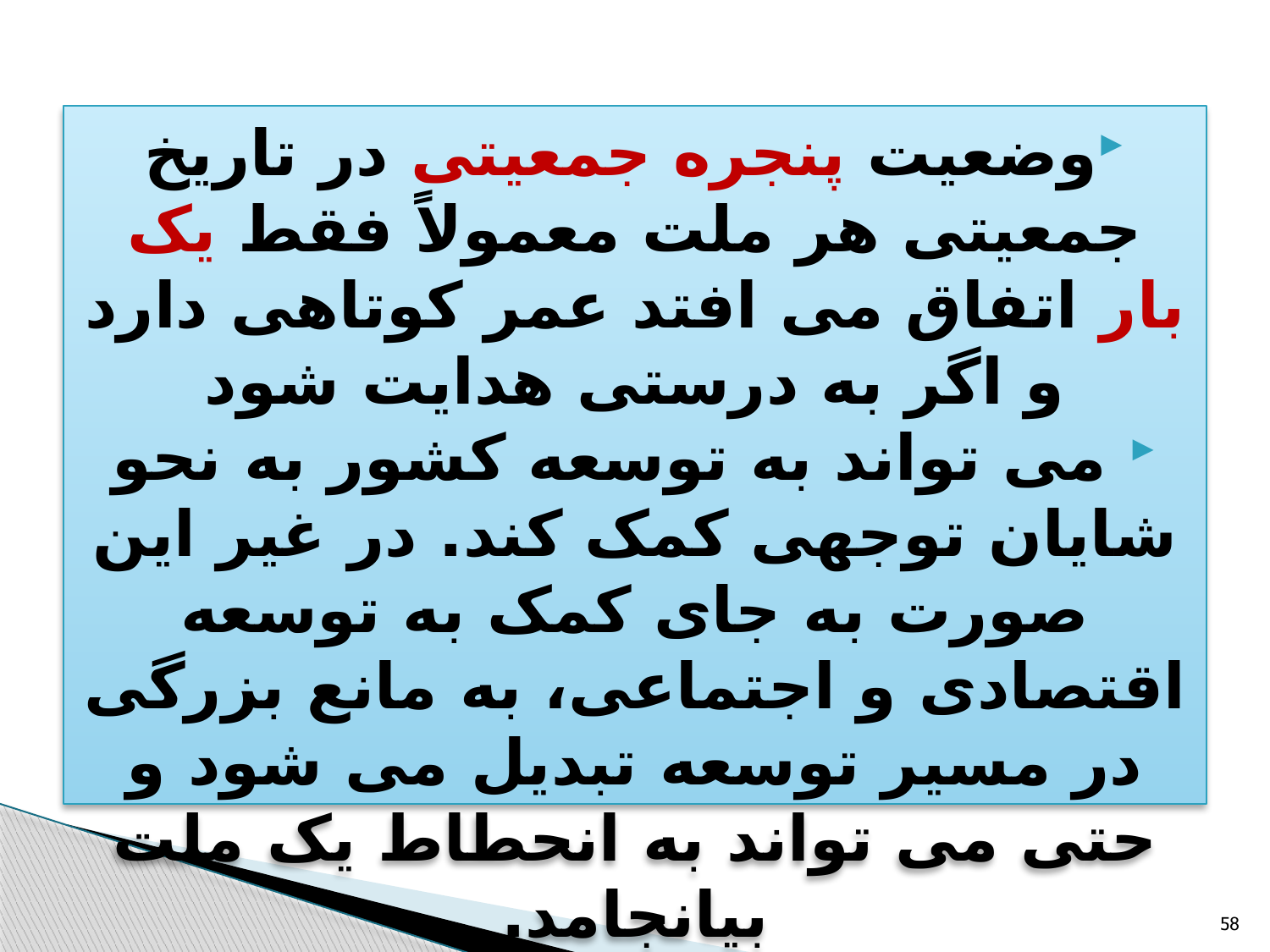

وضعیت پنجره جمعیتی در تاریخ جمعیتی هر ملت معمولاً فقط یک بار اتفاق می افتد عمر کوتاهی دارد و اگر به درستی هدایت شود
 می تواند به توسعه کشور به نحو شایان توجهی کمک کند. در غیر این صورت به جای کمک به توسعه اقتصادی و اجتماعی، به مانع بزرگی در مسیر توسعه تبدیل می شود و حتی می تواند به انحطاط یک ملت بیانجامد.
58